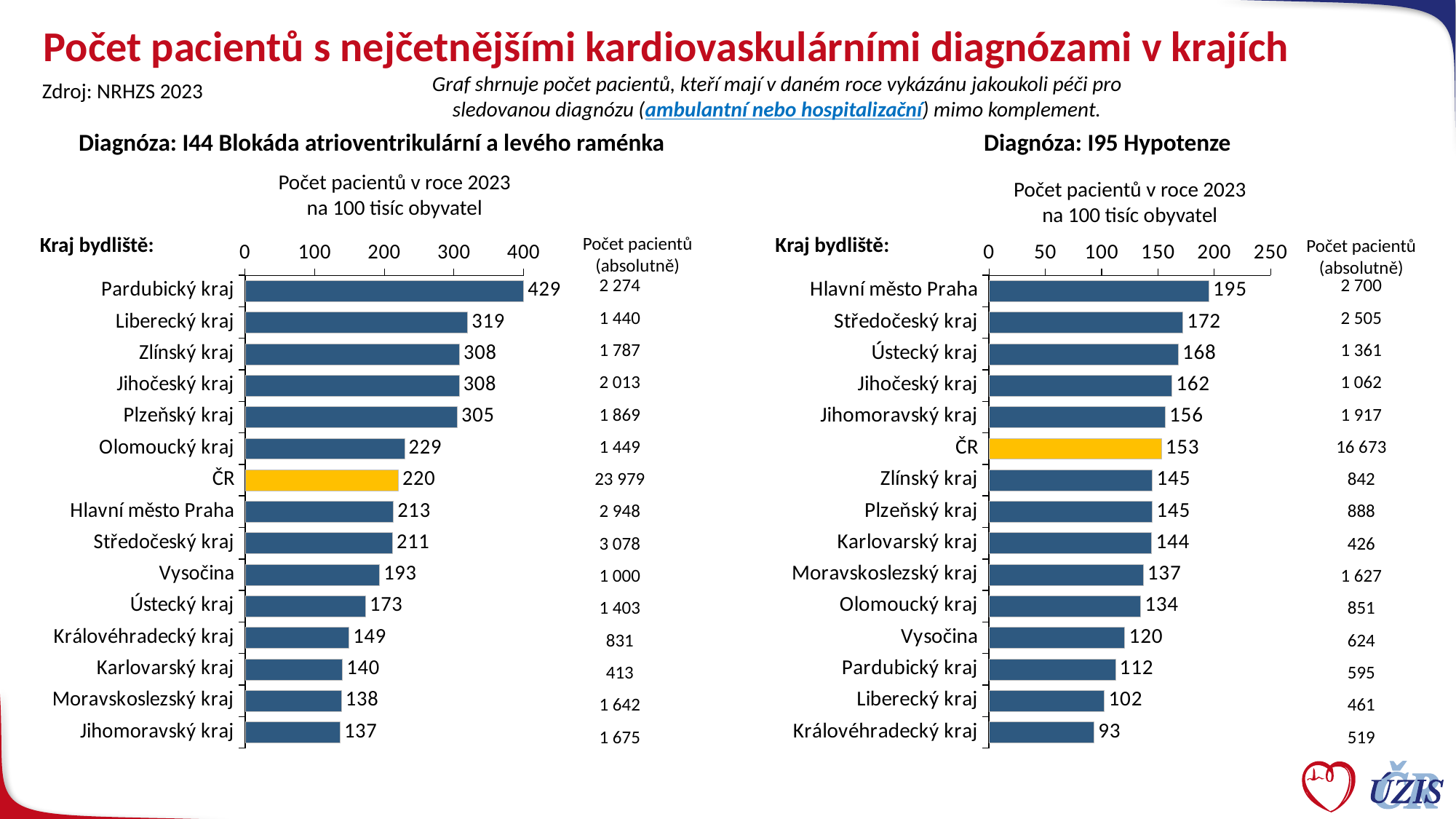

# Počet pacientů s nejčetnějšími kardiovaskulárními diagnózami v krajích
Graf shrnuje počet pacientů, kteří mají v daném roce vykázánu jakoukoli péči pro sledovanou diagnózu (ambulantní nebo hospitalizační) mimo komplement.
Zdroj: NRHZS 2023
Diagnóza: I95 Hypotenze
Diagnóza: I44 Blokáda atrioventrikulární a levého raménka

### Chart

| Category | Řada 1 | Column1 |
|---|---|---|
| Hlavní město Praha | 194.9835780497598 | None |
| Středočeský kraj | 172.05379342555327 | None |
| Ústecký kraj | 167.78254593062604 | None |
| Jihočeský kraj | 162.26002857121028 | None |
| Jihomoravský kraj | 156.26668536106408 | None |
| ČR | 152.95551465040083 | None |
| Zlínský kraj | 144.98643119860043 | None |
| Plzeňský kraj | 144.77300961566678 | None |
| Karlovarský kraj | 144.3690968797975 | None |
| Moravskoslezský kraj | 136.81420513217245 | None |
| Olomoucký kraj | 134.4680689690044 | None |
| Vysočina | 120.47262336859988 | None |
| Pardubický kraj | 112.1456574185766 | None |
| Liberecký kraj | 102.27897978381641 | None |
| Královéhradecký kraj | 93.18627019709164 | None |

### Chart

| Category | Řada 1 | Column1 |
|---|---|---|
| Pardubický kraj | 428.60373944511457 | None |
| Liberecký kraj | 319.48314726398183 | None |
| Zlínský kraj | 307.70873224691087 | None |
| Jihočeský kraj | 307.5606756250907 | None |
| Plzeňský kraj | 304.7080574005419 | None |
| Olomoucký kraj | 228.95914446073724 | None |
| ČR | 219.97962489065924 | None |
| Hlavní město Praha | 212.89318077433035 | None |
| Středočeský kraj | 211.40981084385348 | None |
| Vysočina | 193.06510155224342 | None |
| Ústecký kraj | 172.96025858976367 | None |
| Královéhradecký kraj | 149.20576210748203 | None |
| Karlovarský kraj | 139.96346716280834 | None |
| Moravskoslezský kraj | 138.075553059021 | None |
| Jihomoravský kraj | 136.53974855492038 | None |
Počet pacientů v roce 2023
na 100 tisíc obyvatel
Počet pacientů v roce 2023
na 100 tisíc obyvatel
Kraj bydliště:
Kraj bydliště:
Počet pacientů (absolutně)
Počet pacientů (absolutně)
| 2 274 |
| --- |
| 1 440 |
| 1 787 |
| 2 013 |
| 1 869 |
| 1 449 |
| 23 979 |
| 2 948 |
| 3 078 |
| 1 000 |
| 1 403 |
| 831 |
| 413 |
| 1 642 |
| 1 675 |
| 2 700 |
| --- |
| 2 505 |
| 1 361 |
| 1 062 |
| 1 917 |
| 16 673 |
| 842 |
| 888 |
| 426 |
| 1 627 |
| 851 |
| 624 |
| 595 |
| 461 |
| 519 |